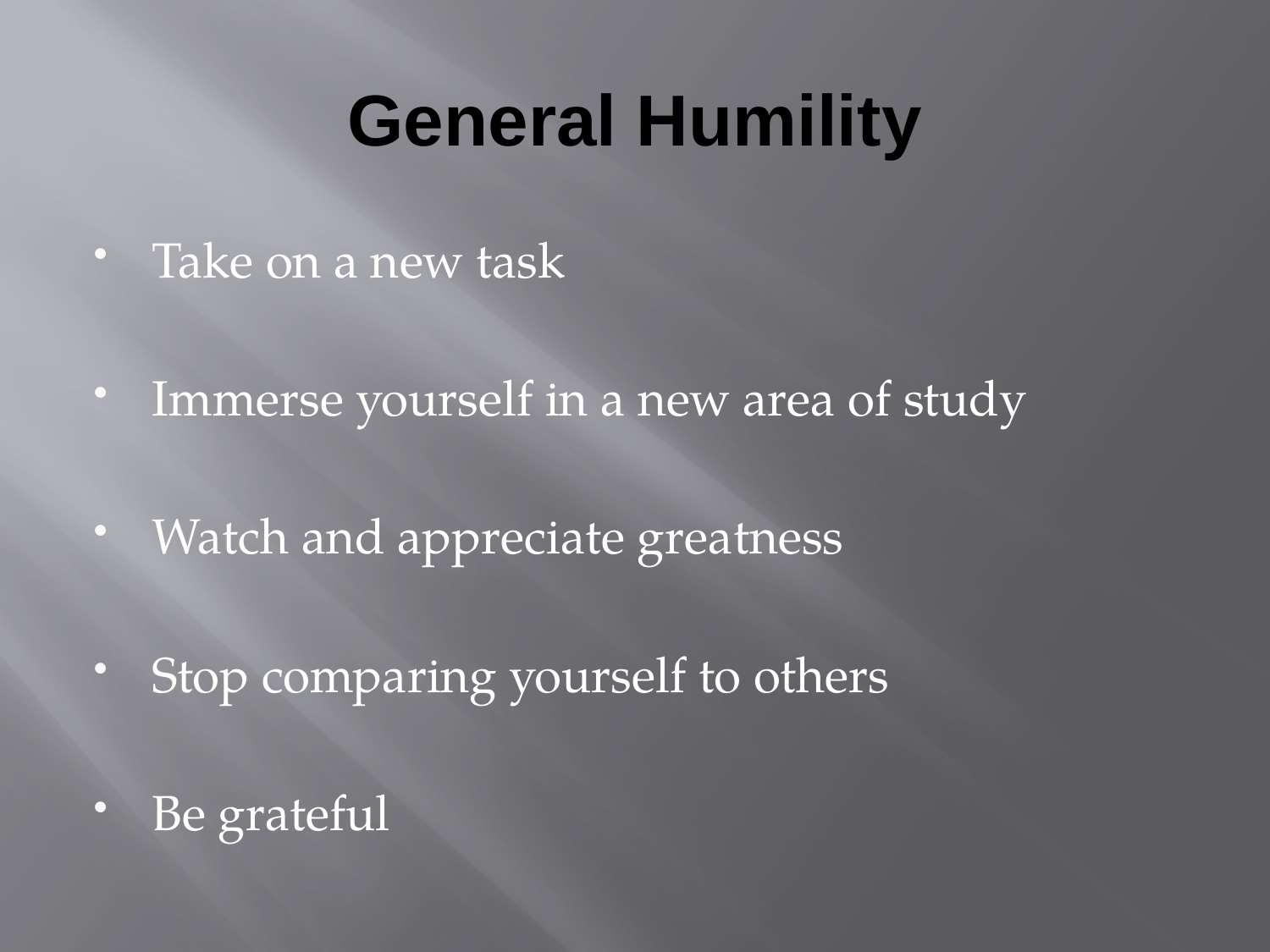

# General Humility
Take on a new task

Immerse yourself in a new area of study

Watch and appreciate greatness

Stop comparing yourself to others

Be grateful